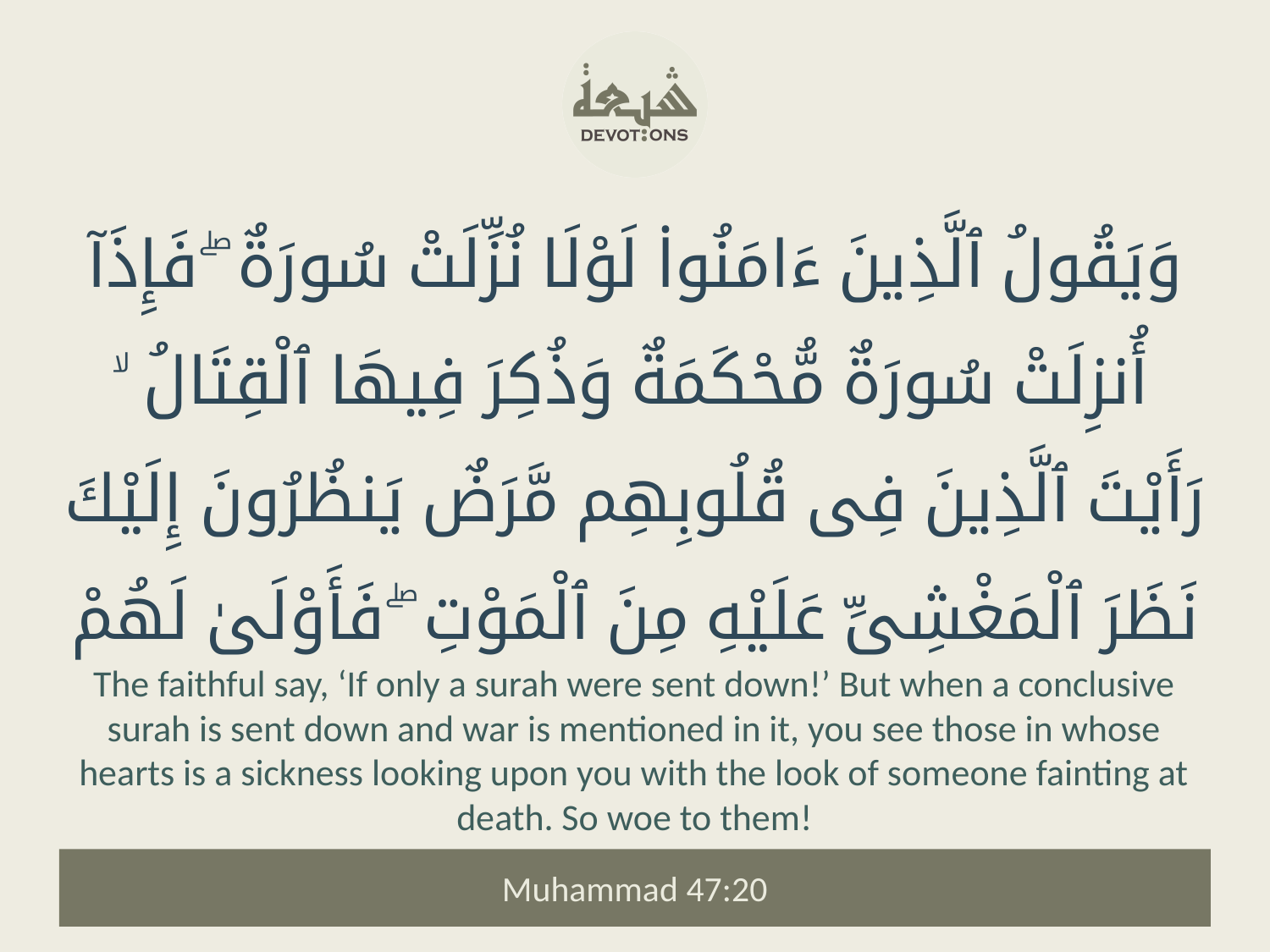

وَيَقُولُ ٱلَّذِينَ ءَامَنُوا۟ لَوْلَا نُزِّلَتْ سُورَةٌ ۖ فَإِذَآ أُنزِلَتْ سُورَةٌ مُّحْكَمَةٌ وَذُكِرَ فِيهَا ٱلْقِتَالُ ۙ رَأَيْتَ ٱلَّذِينَ فِى قُلُوبِهِم مَّرَضٌ يَنظُرُونَ إِلَيْكَ نَظَرَ ٱلْمَغْشِىِّ عَلَيْهِ مِنَ ٱلْمَوْتِ ۖ فَأَوْلَىٰ لَهُمْ
The faithful say, ‘If only a surah were sent down!’ But when a conclusive surah is sent down and war is mentioned in it, you see those in whose hearts is a sickness looking upon you with the look of someone fainting at death. So woe to them!
Muhammad 47:20